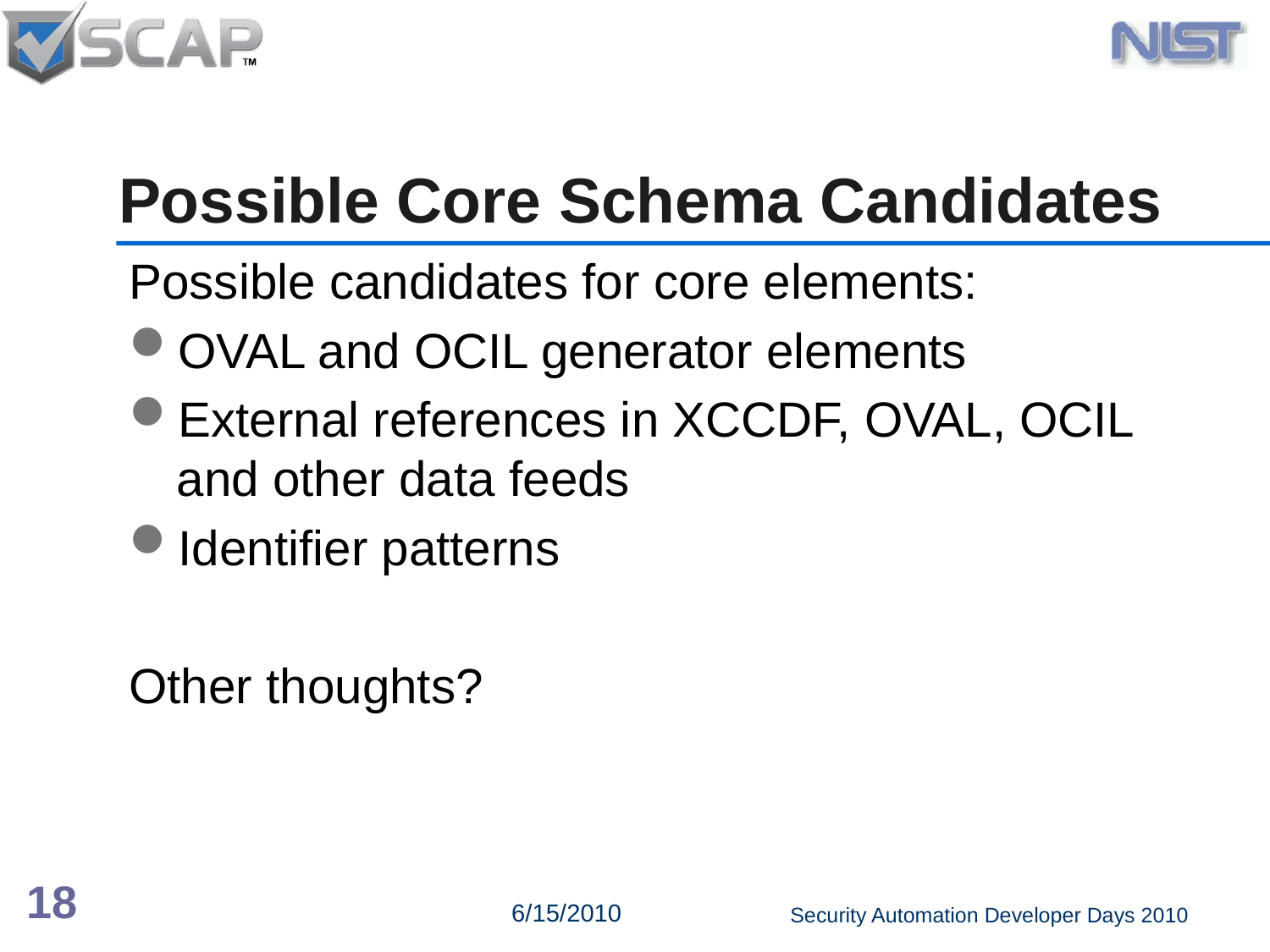

# Possible Core Schema Candidates
Possible candidates for core elements:
OVAL and OCIL generator elements
External references in XCCDF, OVAL, OCIL and other data feeds
Identifier patterns

Other thoughts?
18
6/15/2010
Security Automation Developer Days 2010